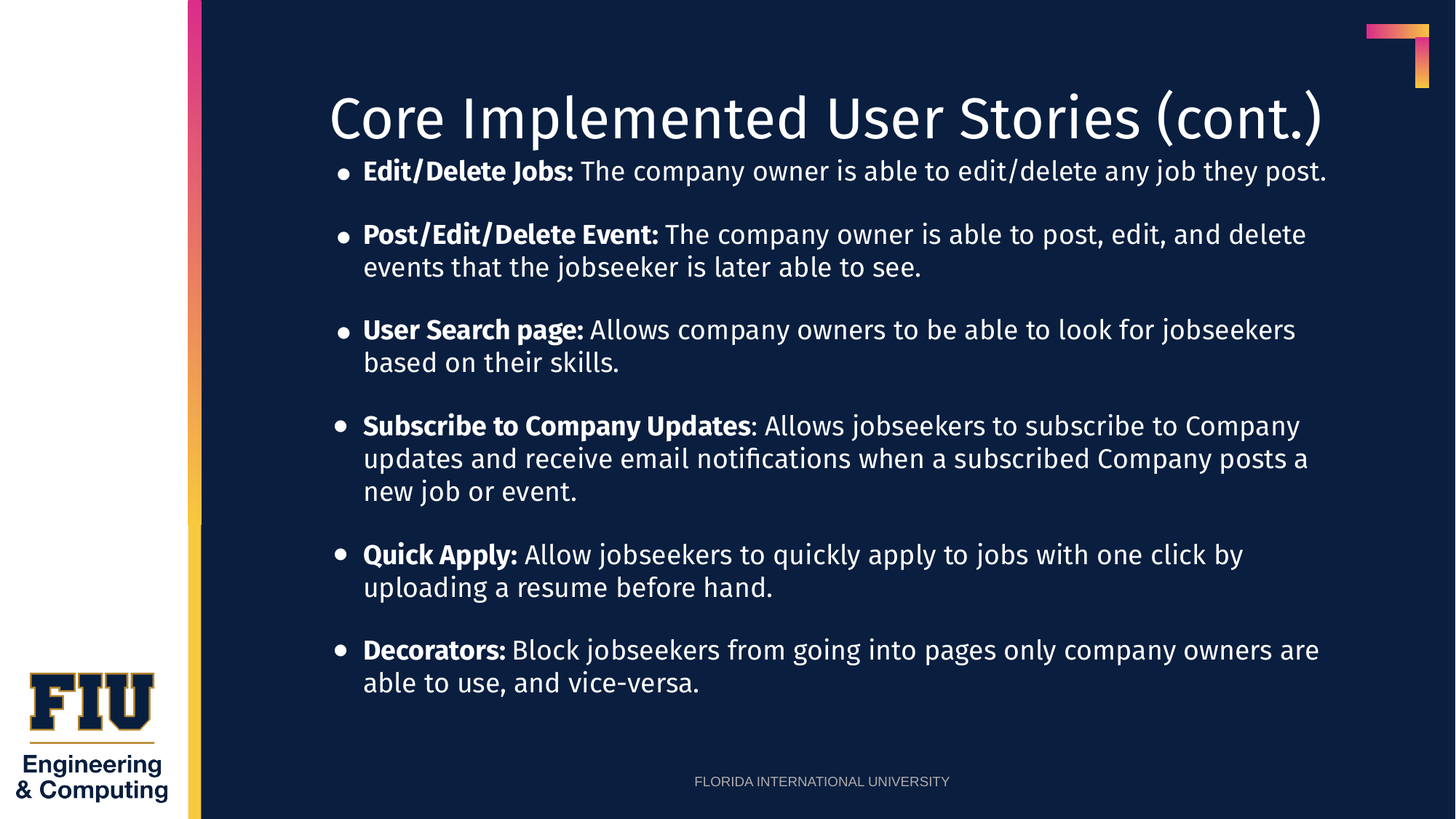

Core Implemented User Stories (cont.)
Edit/Delete Jobs: The company owner is able to edit/delete any job they post.
Post/Edit/Delete Event: The company owner is able to post, edit, and delete events that the jobseeker is later able to see.
User Search page: Allows company owners to be able to look for jobseekers based on their skills.
Subscribe to Company Updates: Allows jobseekers to subscribe to Company updates and receive email notifications when a subscribed Company posts a new job or event.
Quick Apply: Allow jobseekers to quickly apply to jobs with one click by uploading a resume before hand.
Decorators: Block jobseekers from going into pages only company owners are able to use, and vice-versa.